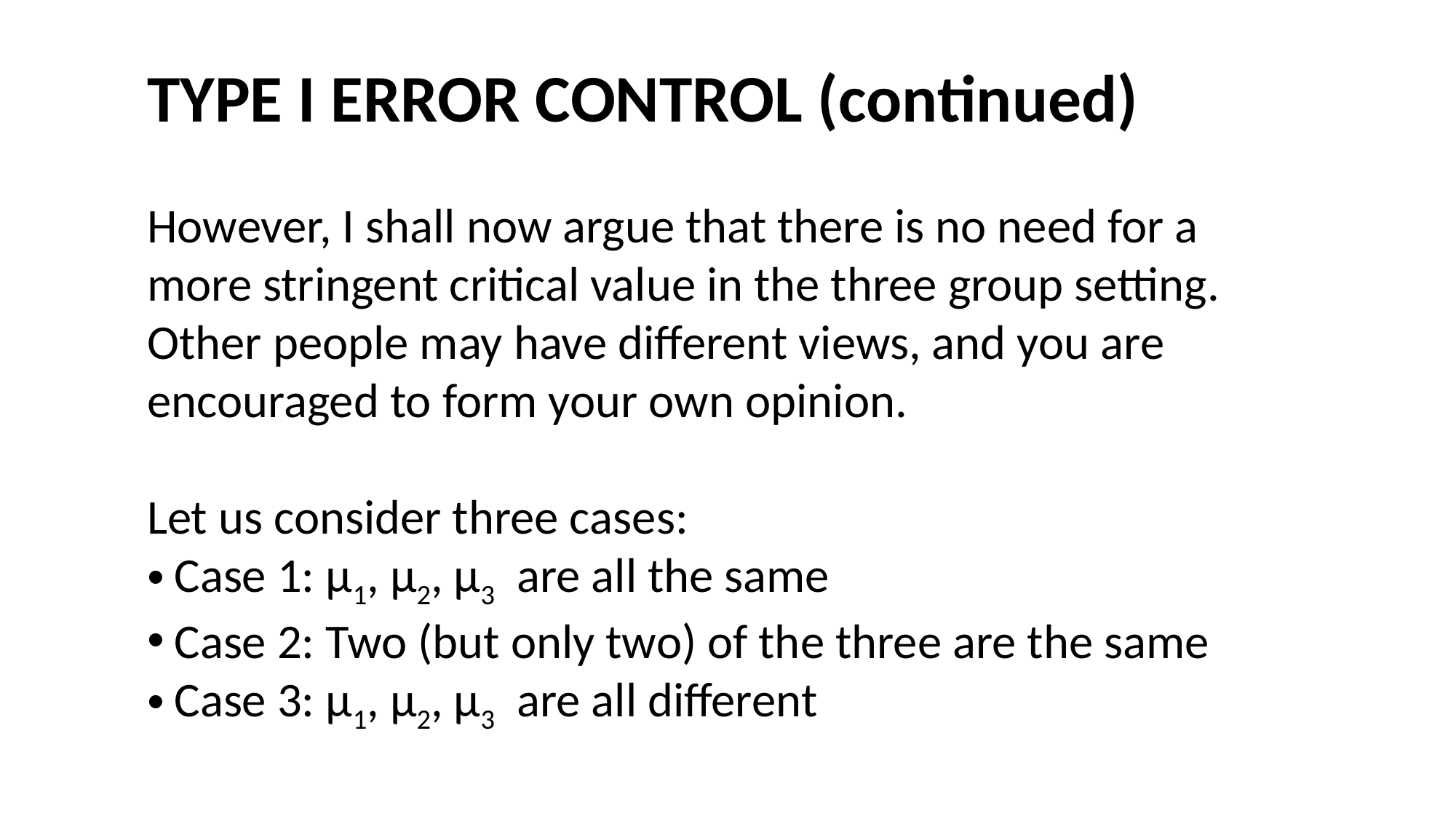

#
TYPE I ERROR CONTROL (continued)

However, I shall now argue that there is no need for a more stringent critical value in the three group setting.  Other people may have different views, and you are encouraged to form your own opinion.

Let us consider three cases:
Case 1: μ1, μ2, μ3  are all the same
Case 2: Two (but only two) of the three are the same
Case 3: μ1, μ2, μ3  are all different